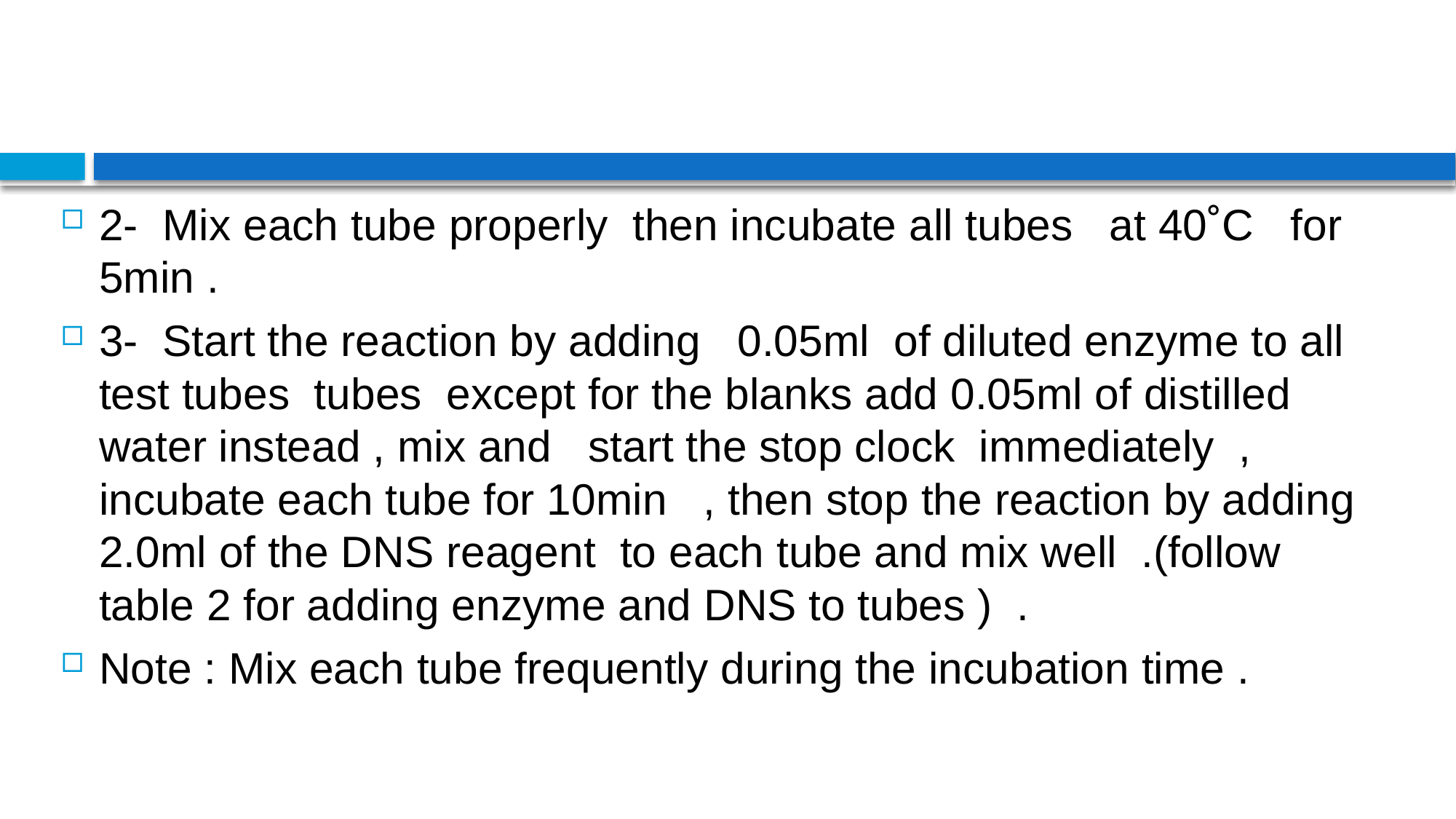

2-  Mix each tube properly  then incubate all tubes   at 40˚C   for 5min .
3-  Start the reaction by adding   0.05ml  of diluted enzyme to all test tubes  tubes  except for the blanks add 0.05ml of distilled water instead , mix and   start the stop clock  immediately  ,   incubate each tube for 10min   , then stop the reaction by adding 2.0ml of the DNS reagent  to each tube and mix well  .(follow table 2 for adding enzyme and DNS to tubes )  .
Note : Mix each tube frequently during the incubation time .